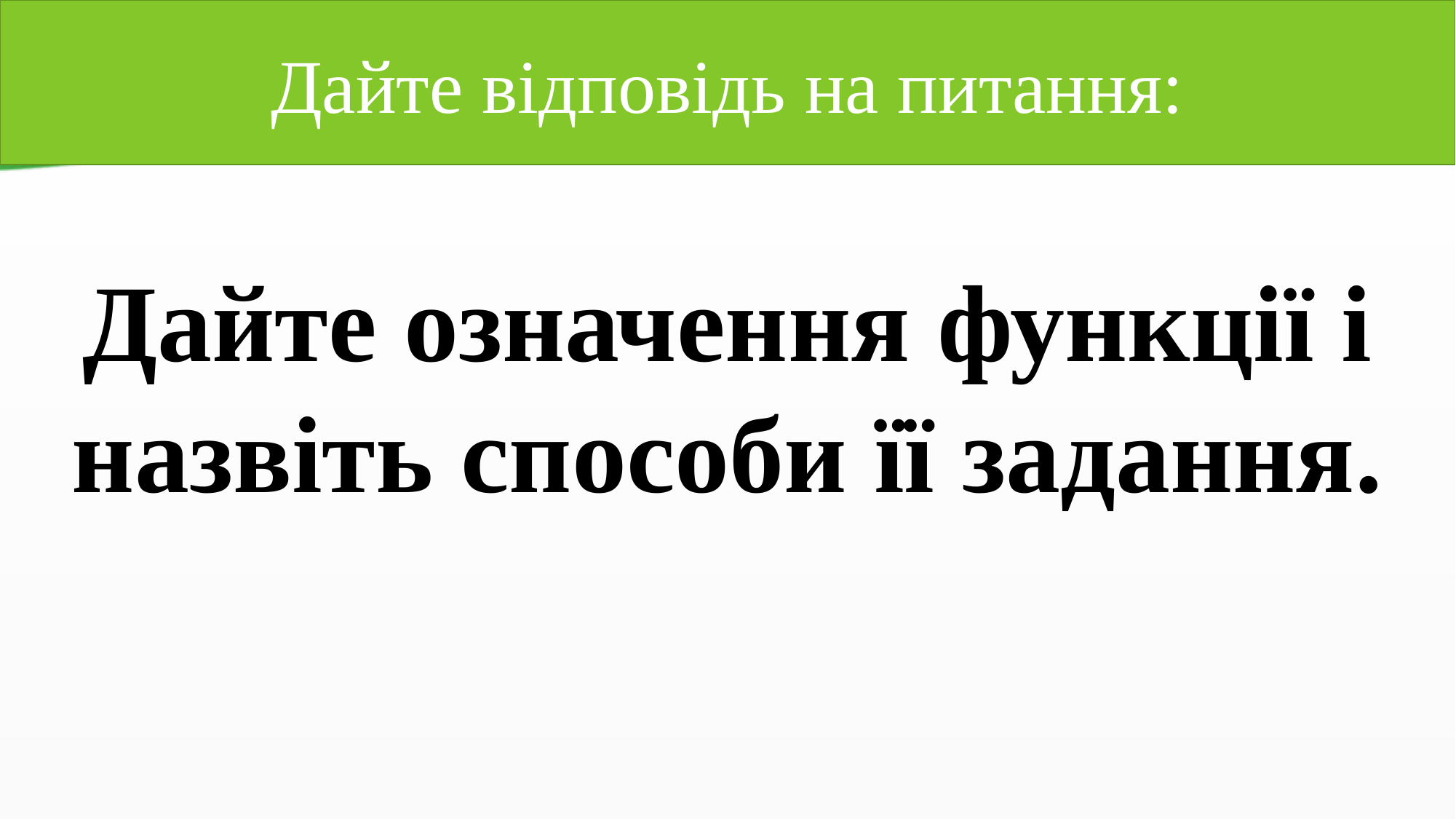

Дайте відповідь на питання:
Дайте означення функції і назвіть способи її задання.